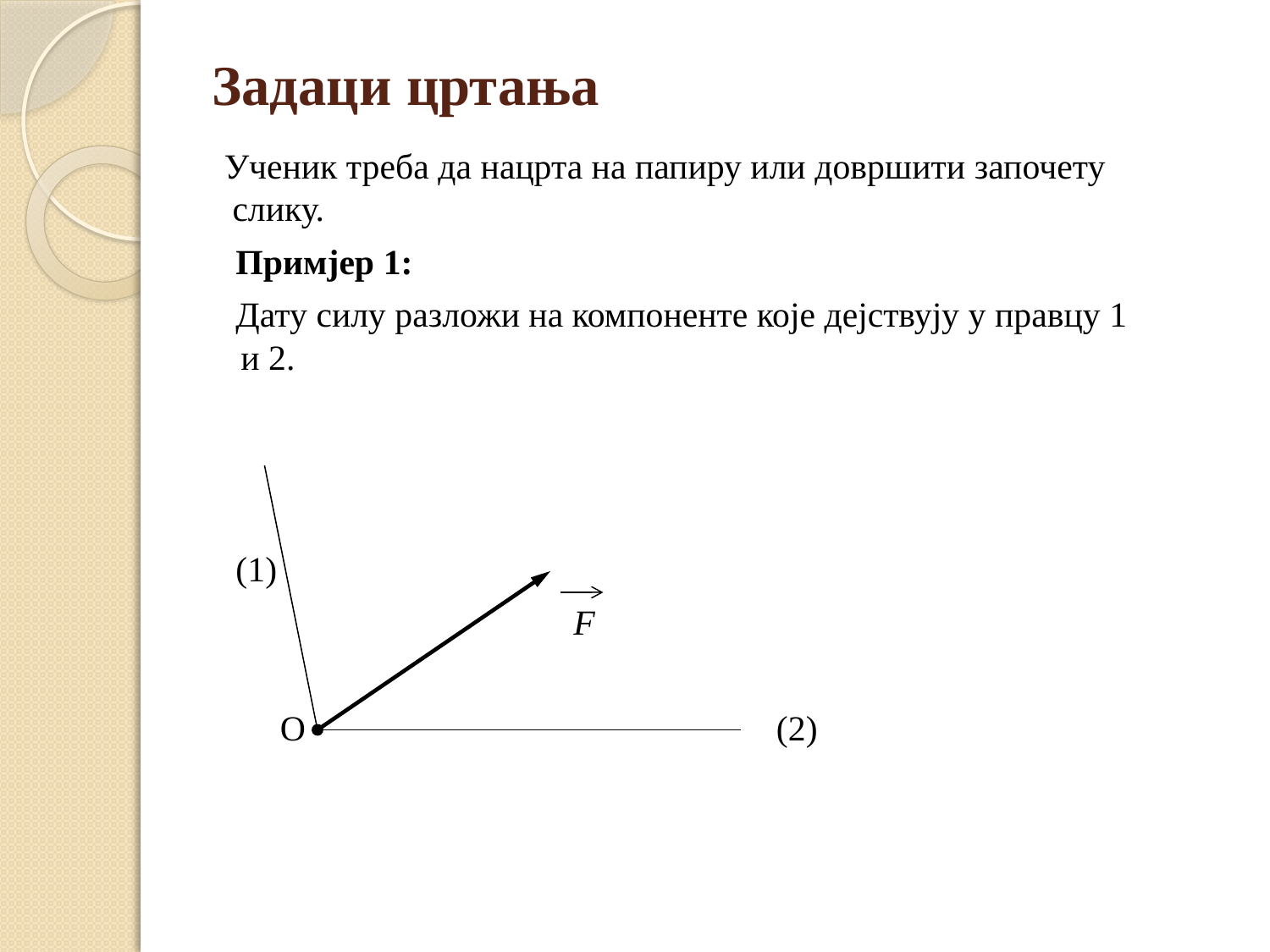

# Задаци цртања
Ученик треба да нацрта на папиру или довршити започету слику.
Примјер 1:
Дату силу разложи на компоненте које дејствују у правцу 1 и 2.

(1)
                                      F

     О                                                     (2)